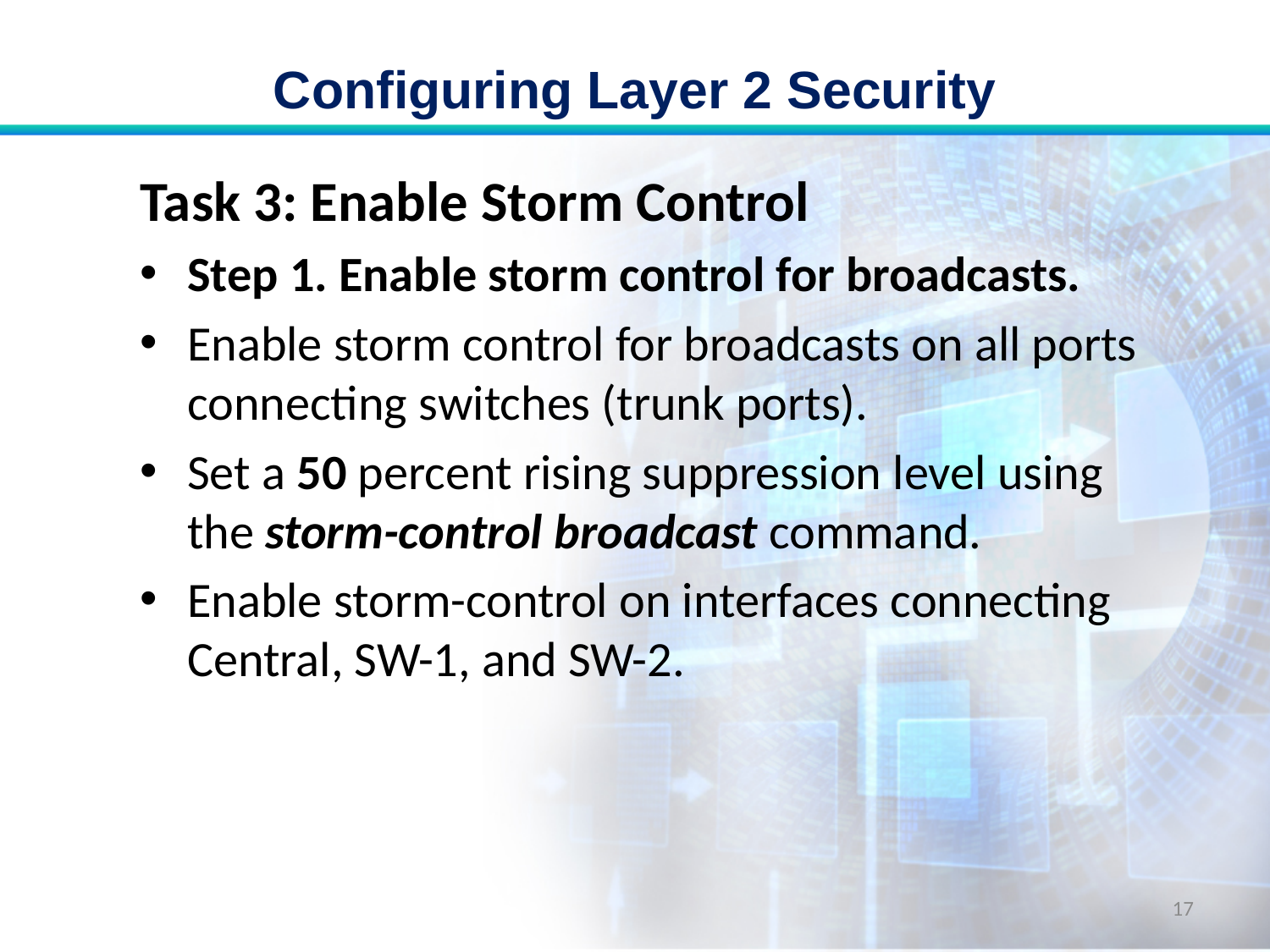

# Configuring Layer 2 Security
Task 3: Enable Storm Control
Step 1. Enable storm control for broadcasts.
Enable storm control for broadcasts on all ports connecting switches (trunk ports).
Set a 50 percent rising suppression level using the storm-control broadcast command.
Enable storm-control on interfaces connecting Central, SW-1, and SW-2.
17